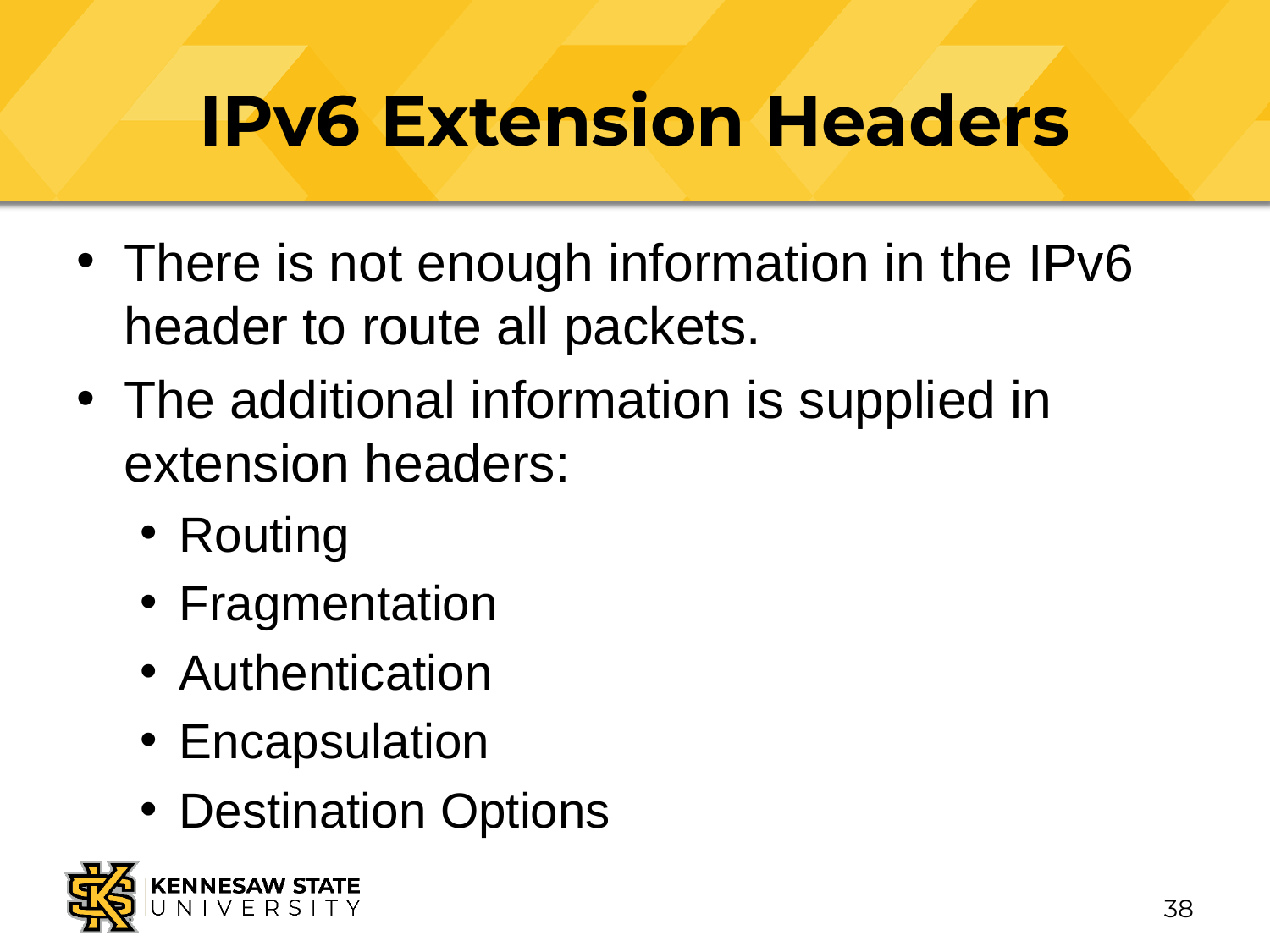

# IPv6 Extension Headers
There is not enough information in the IPv6 header to route all packets.
The additional information is supplied in extension headers:
Routing
Fragmentation
Authentication
Encapsulation
Destination Options
38